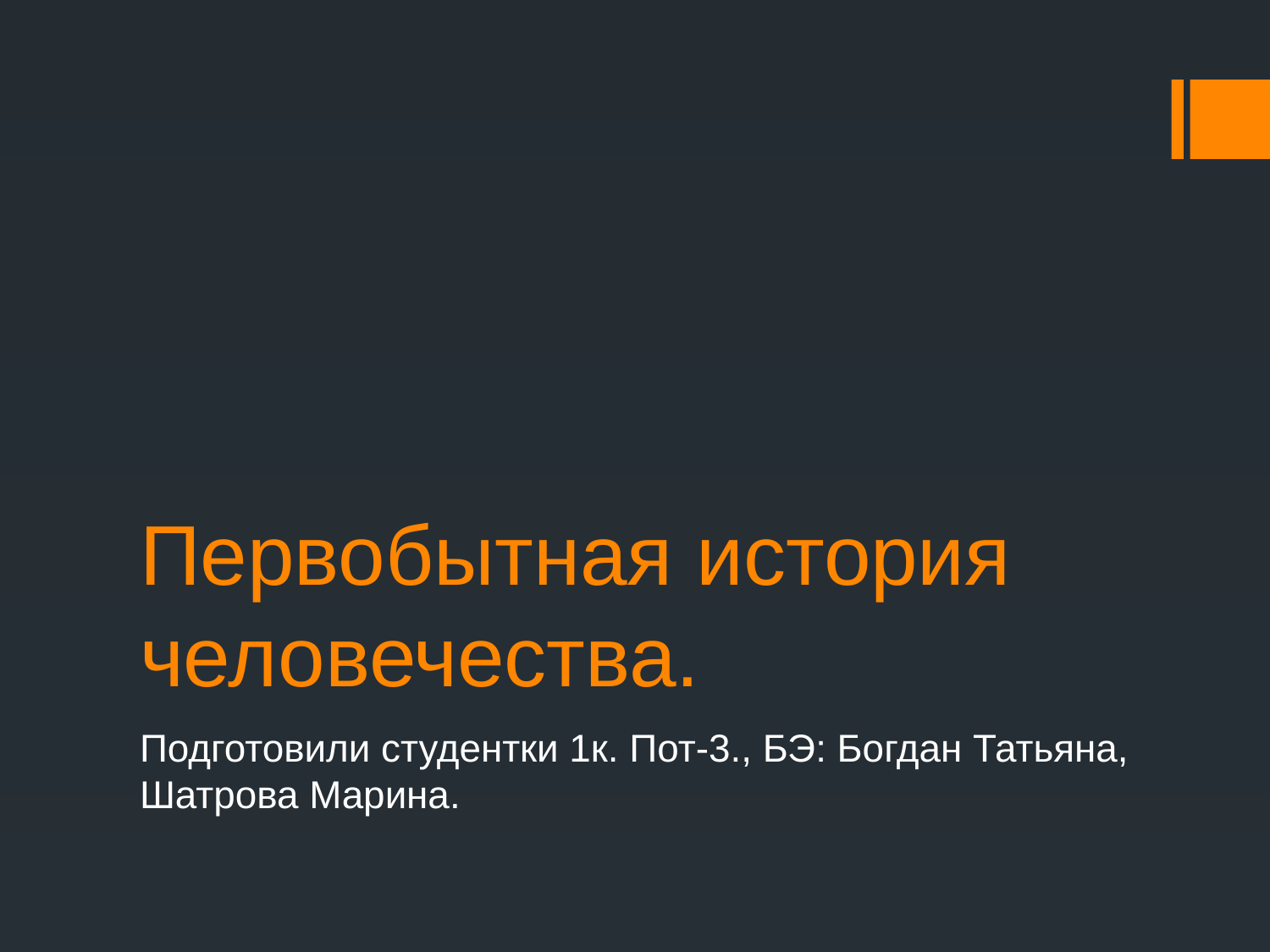

# Первобытная история человечества.
Подготовили студентки 1к. Пот-3., БЭ: Богдан Татьяна, Шатрова Марина.